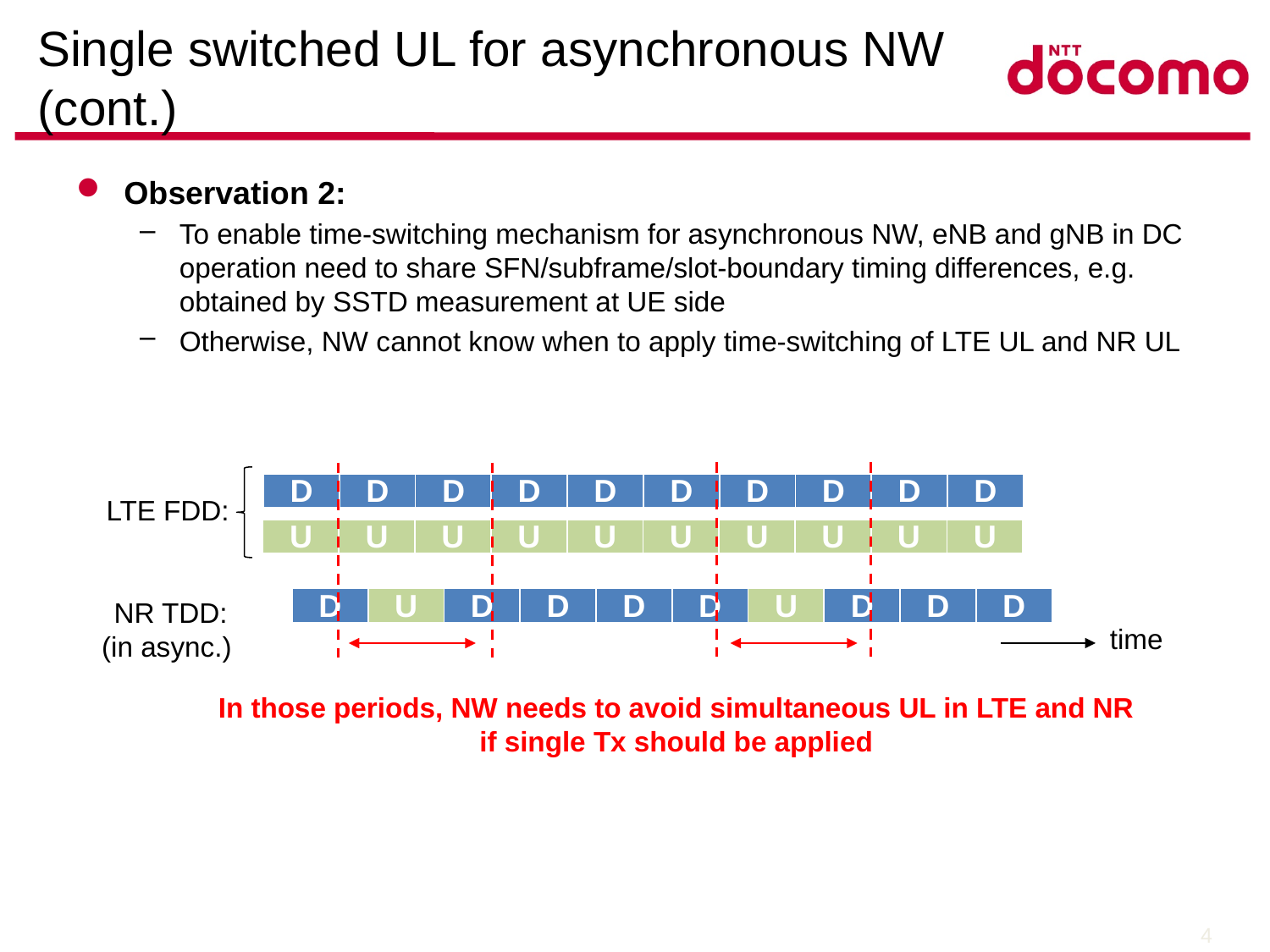

# Single switched UL for asynchronous NW (cont.)
Observation 2:
To enable time-switching mechanism for asynchronous NW, eNB and gNB in DC operation need to share SFN/subframe/slot-boundary timing differences, e.g. obtained by SSTD measurement at UE side
Otherwise, NW cannot know when to apply time-switching of LTE UL and NR UL

| D | D | D | D | D | D | D | D | D | D |
| --- | --- | --- | --- | --- | --- | --- | --- | --- | --- |
LTE FDD:
| U | U | U | U | U | U | U | U | U | U |
| --- | --- | --- | --- | --- | --- | --- | --- | --- | --- |
| D | U | D | D | D | D | U | D | D | D |
| --- | --- | --- | --- | --- | --- | --- | --- | --- | --- |
NR TDD:
(in async.)
time
In those periods, NW needs to avoid simultaneous UL in LTE and NR if single Tx should be applied